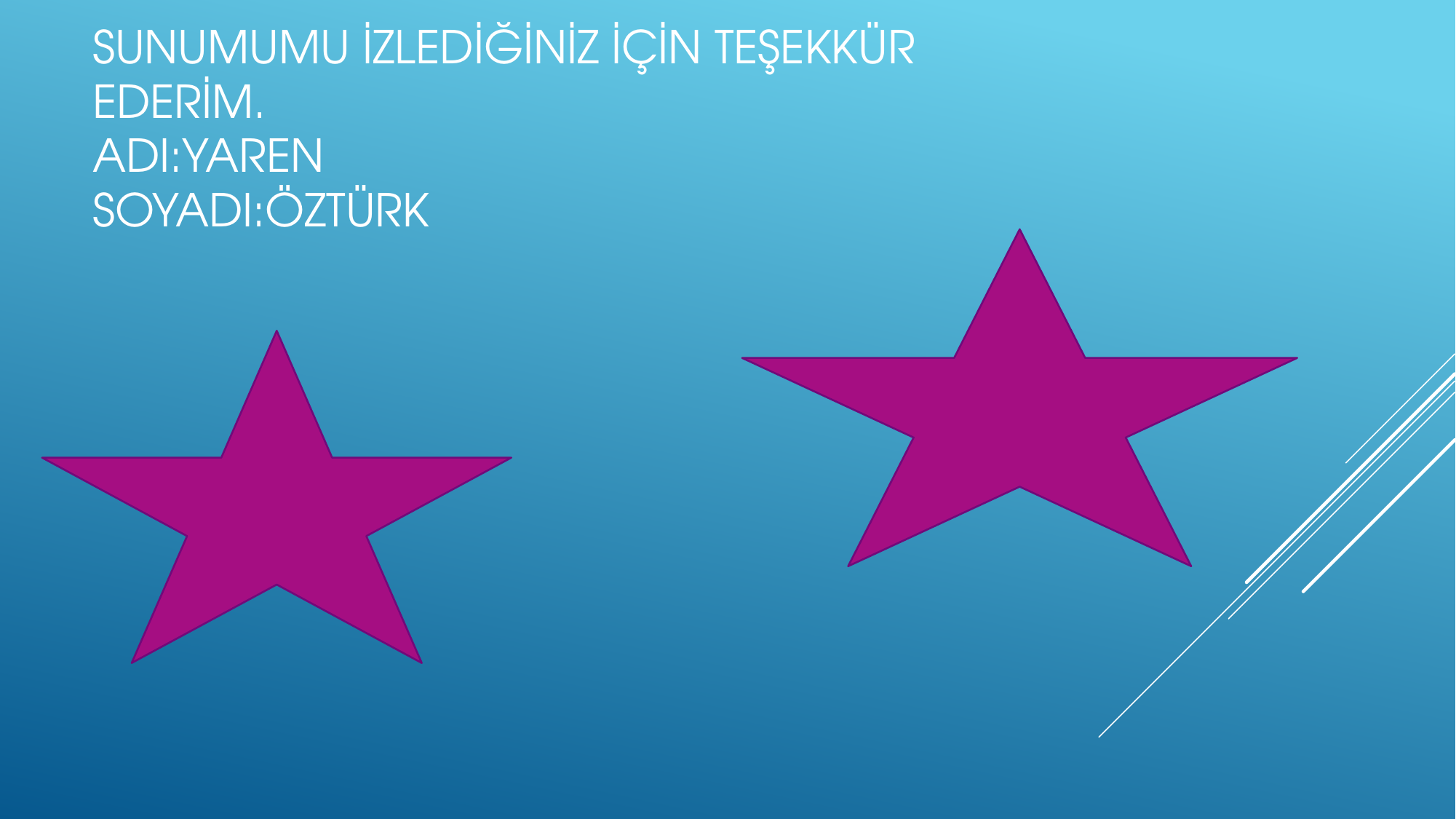

# SUNUMUMU İZLEDİĞİNİZ İÇİN TEŞEKKÜR EDERİM. ADI:YAREN SOYADI:ÖZTÜRK